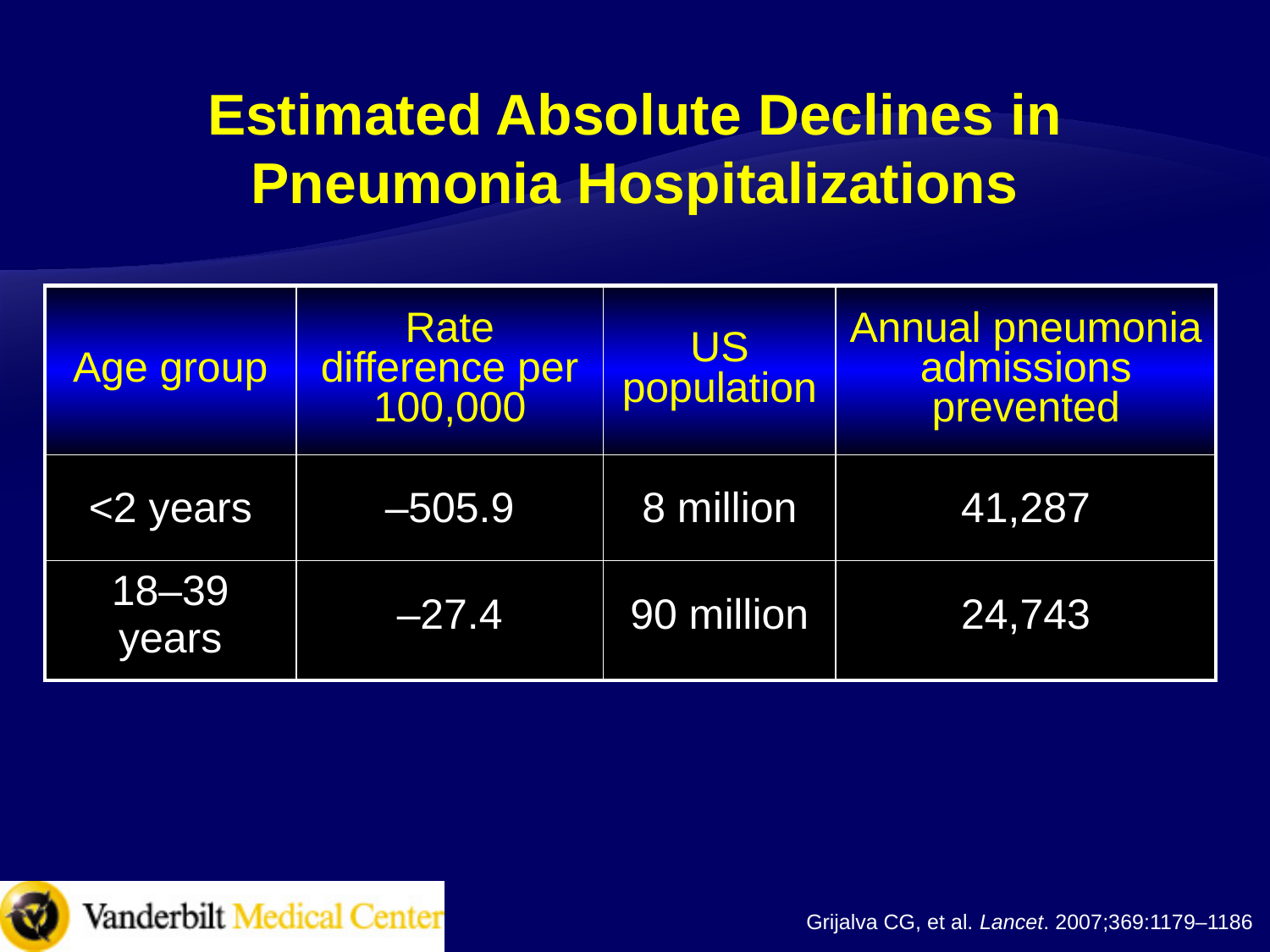

# Estimated Absolute Declines in Pneumonia Hospitalizations
| Age group | Rate difference per 100,000 | US population | Annual pneumonia admissions prevented |
| --- | --- | --- | --- |
| <2 years | –505.9 | 8 million | 41,287 |
| 18–39 years | –27.4 | 90 million | 24,743 |
Grijalva CG, et al. Lancet. 2007;369:1179–1186